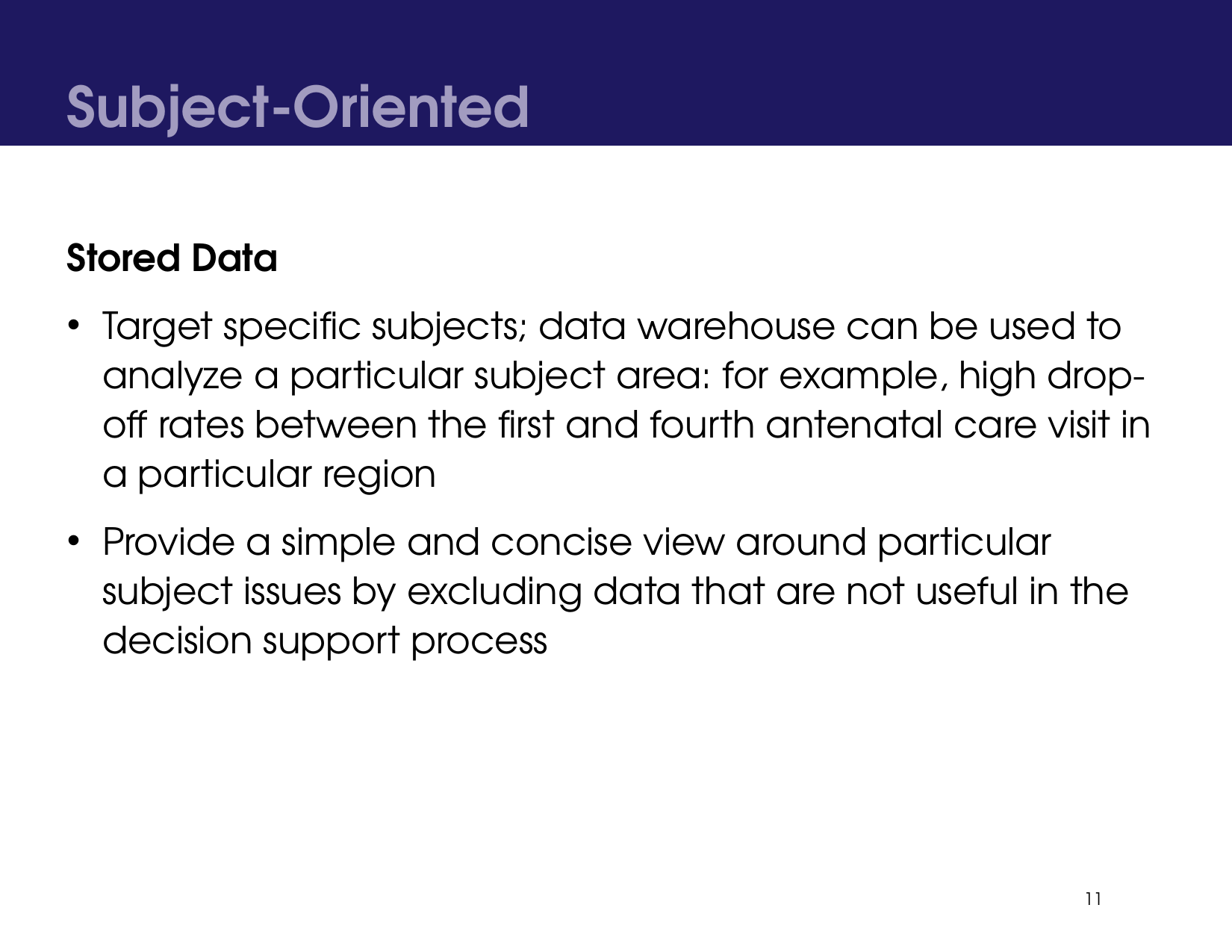

# Subject-Oriented
Stored Data
Target specific subjects; data warehouse can be used to analyze a particular subject area: for example, high drop-off rates between the first and fourth antenatal care visit in a particular region
Provide a simple and concise view around particular subject issues by excluding data that are not useful in the decision support process

11